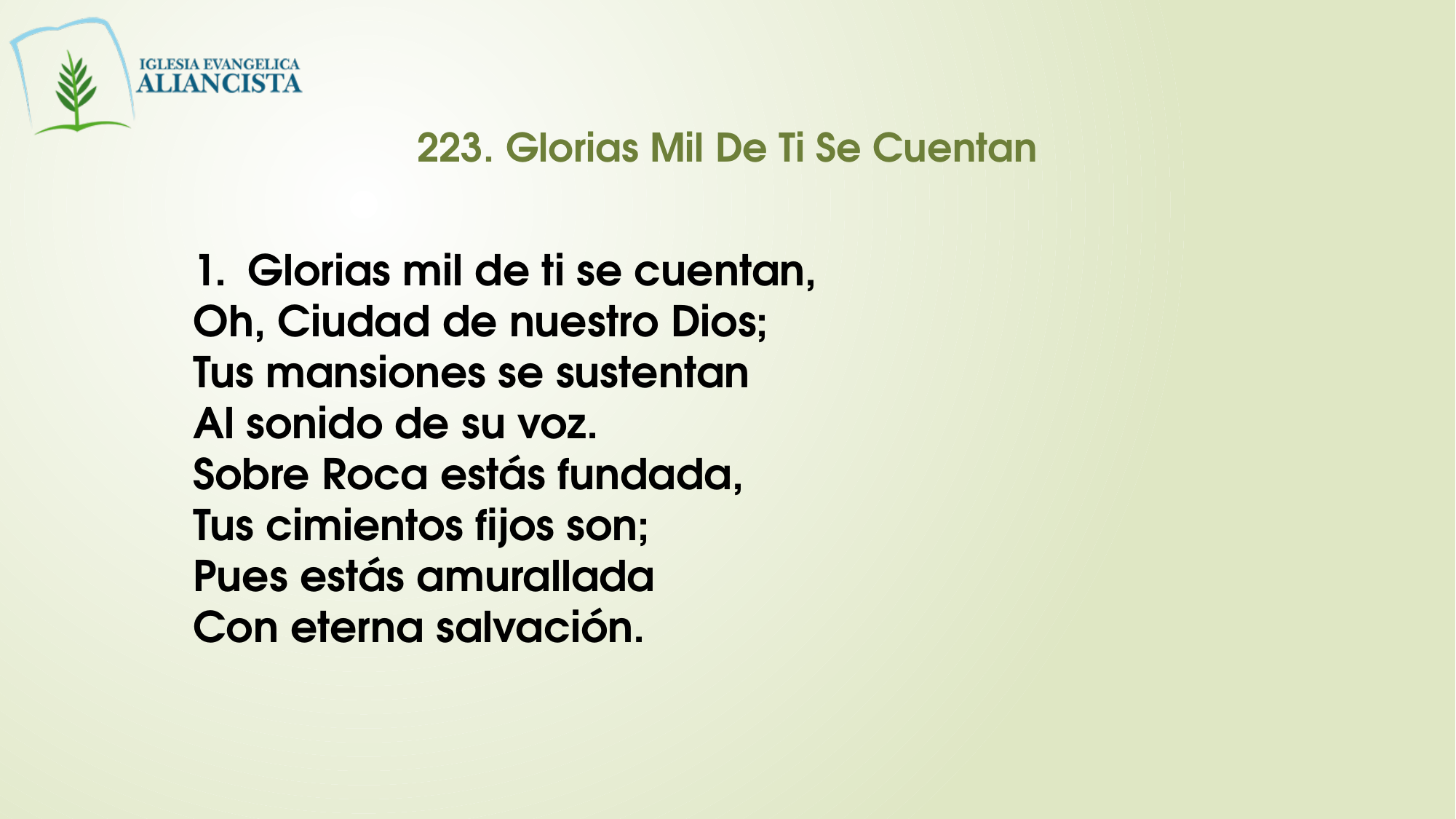

223. Glorias Mil De Ti Se Cuentan
Glorias mil de ti se cuentan,
Oh, Ciudad de nuestro Dios;
Tus mansiones se sustentan
Al sonido de su voz.
Sobre Roca estás fundada,
Tus cimientos fijos son;
Pues estás amurallada
Con eterna salvación.